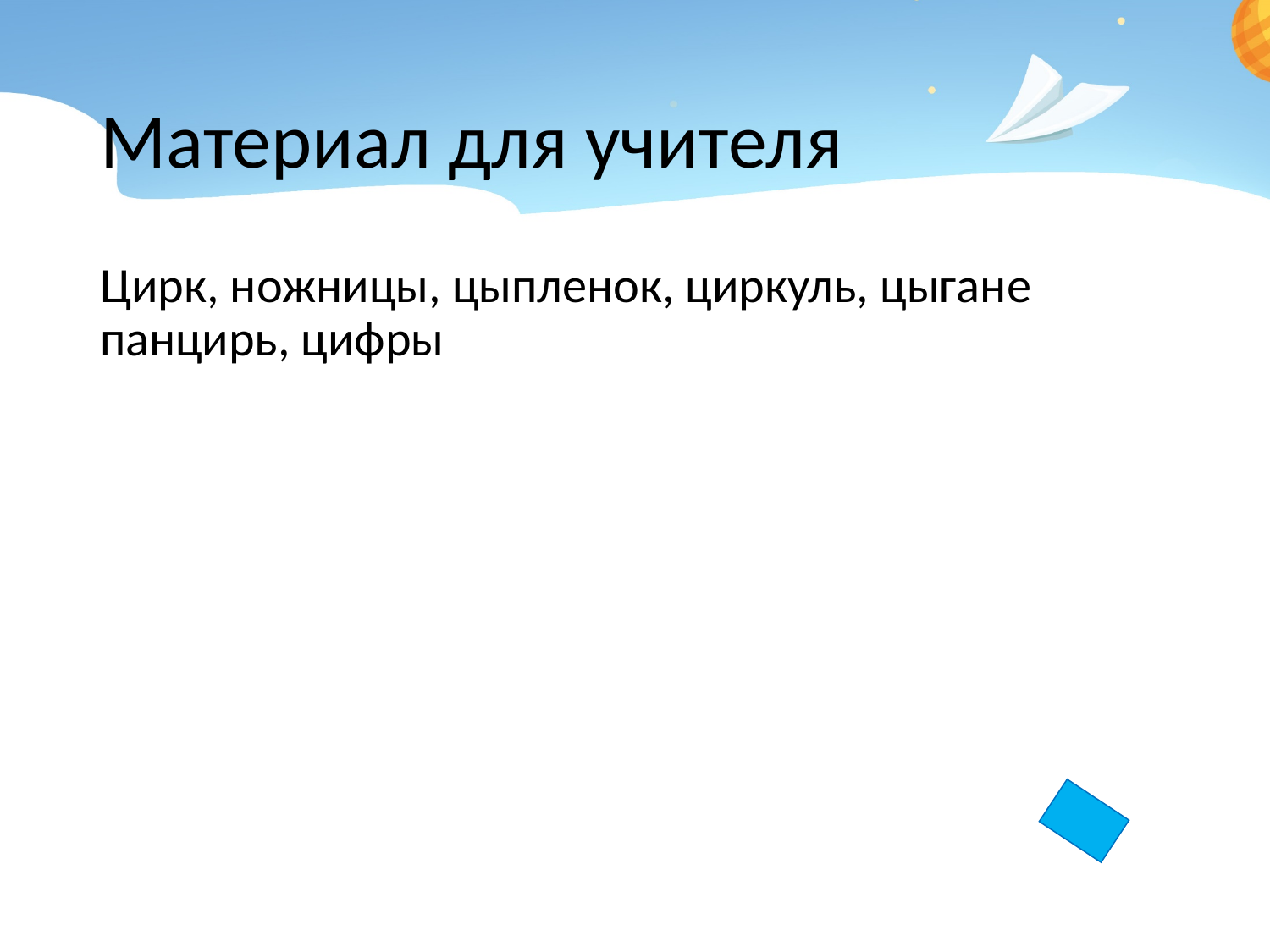

# Материал для учителя
Цирк, ножницы, цыпленок, циркуль, цыгане панцирь, цифры